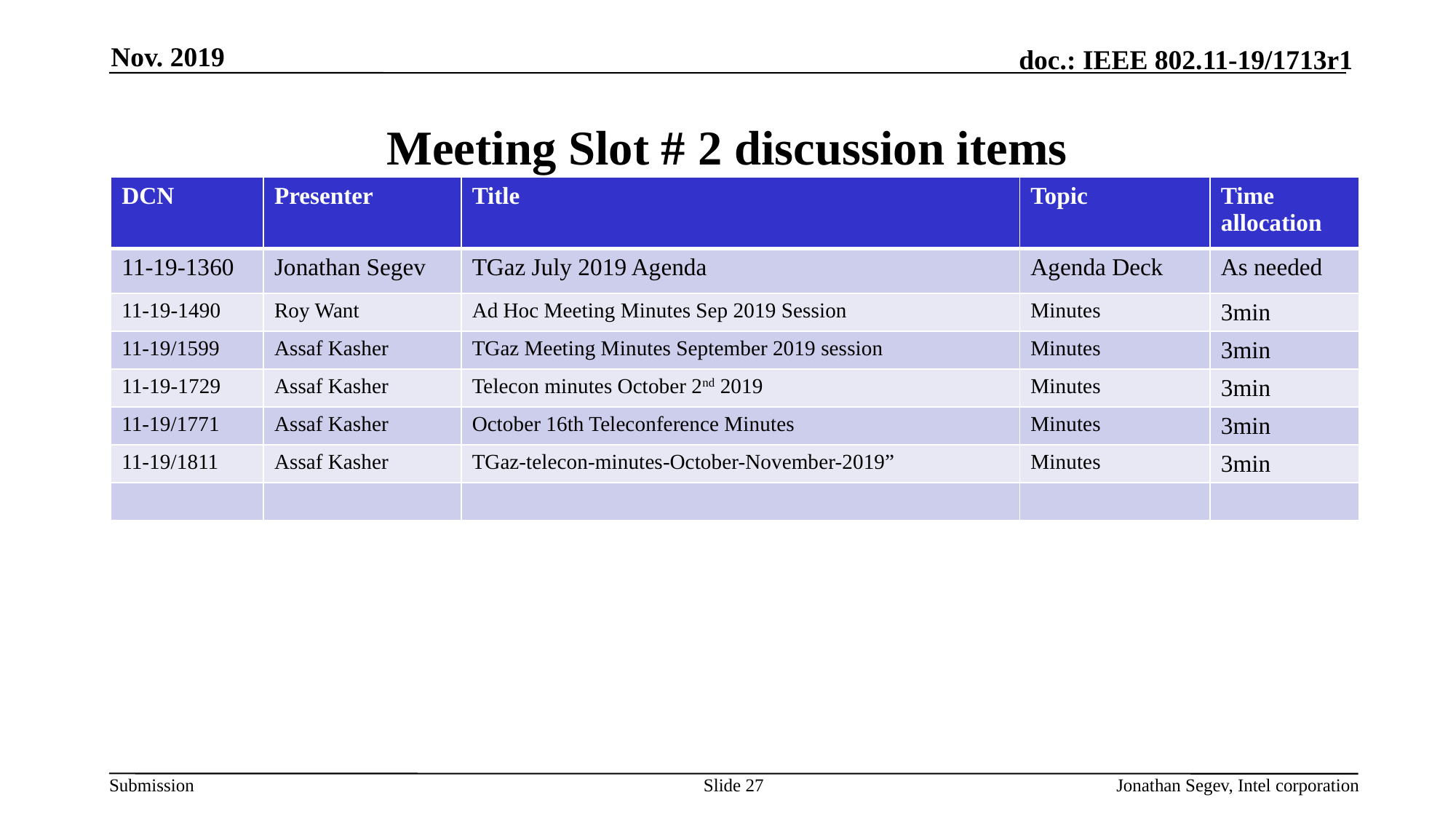

Nov. 2019
# Meeting Slot # 2 discussion items
| DCN | Presenter | Title | Topic | Time allocation |
| --- | --- | --- | --- | --- |
| 11-19-1360 | Jonathan Segev | TGaz July 2019 Agenda | Agenda Deck | As needed |
| 11-19-1490 | Roy Want | Ad Hoc Meeting Minutes Sep 2019 Session | Minutes | 3min |
| 11-19/1599 | Assaf Kasher | TGaz Meeting Minutes September 2019 session | Minutes | 3min |
| 11-19-1729 | Assaf Kasher | Telecon minutes October 2nd 2019 | Minutes | 3min |
| 11-19/1771 | Assaf Kasher | October 16th Teleconference Minutes | Minutes | 3min |
| 11-19/1811 | Assaf Kasher | TGaz-telecon-minutes-October-November-2019” | Minutes | 3min |
|  |  |  |  |  |
Slide 27
Jonathan Segev, Intel corporation